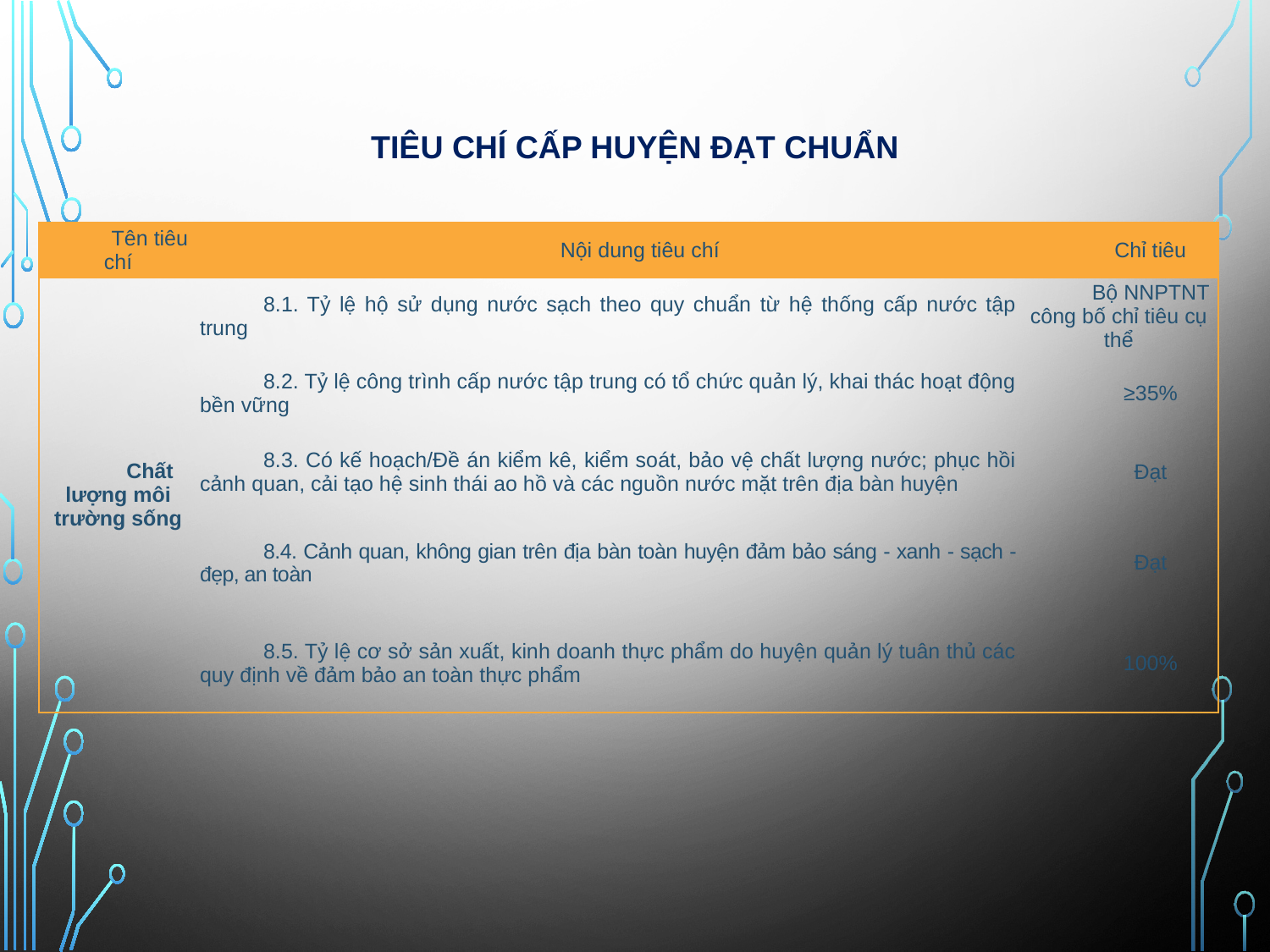

# Tiêu chí cấp HUYỆN đạt chuẩn
| Tên tiêu chí | Nội dung tiêu chí | Chỉ tiêu |
| --- | --- | --- |
| Chất lượng môi trường sống | 8.1. Tỷ lệ hộ sử dụng nước sạch theo quy chuẩn từ hệ thống cấp nước tập trung | Bộ NNPTNT công bố chỉ tiêu cụ thể |
|  | 8.2. Tỷ lệ công trình cấp nước tập trung có tổ chức quản lý, khai thác hoạt động bền vững | ≥35% |
|  | 8.3. Có kế hoạch/Đề án kiểm kê, kiểm soát, bảo vệ chất lượng nước; phục hồi cảnh quan, cải tạo hệ sinh thái ao hồ và các nguồn nước mặt trên địa bàn huyện | Đạt |
|  | 8.4. Cảnh quan, không gian trên địa bàn toàn huyện đảm bảo sáng - xanh - sạch - đẹp, an toàn | Đạt |
|  | 8.5. Tỷ lệ cơ sở sản xuất, kinh doanh thực phẩm do huyện quản lý tuân thủ các quy định về đảm bảo an toàn thực phẩm | 100% |